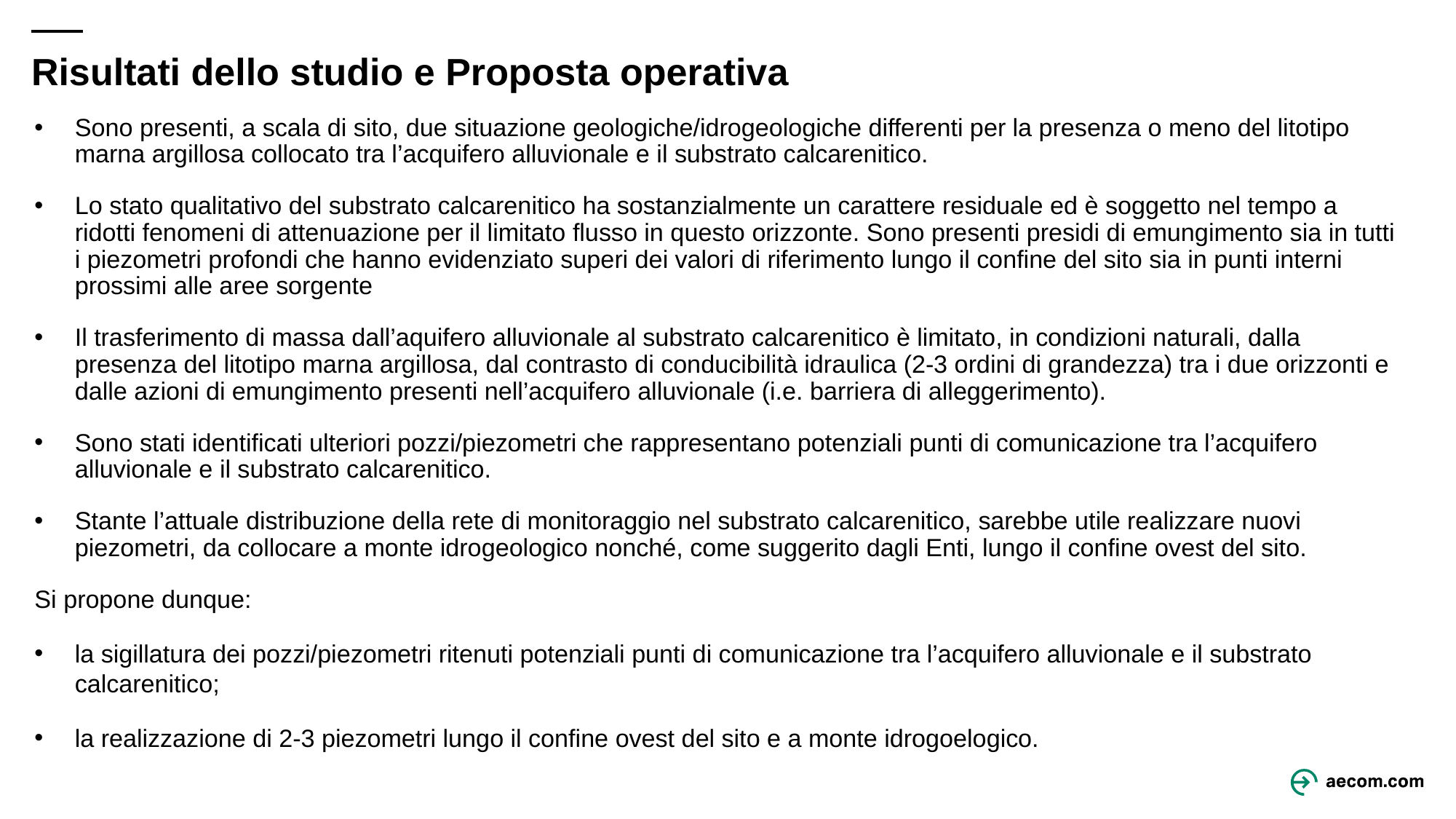

# Risultati dello studio e Proposta operativa
Sono presenti, a scala di sito, due situazione geologiche/idrogeologiche differenti per la presenza o meno del litotipo marna argillosa collocato tra l’acquifero alluvionale e il substrato calcarenitico.
Lo stato qualitativo del substrato calcarenitico ha sostanzialmente un carattere residuale ed è soggetto nel tempo a ridotti fenomeni di attenuazione per il limitato flusso in questo orizzonte. Sono presenti presidi di emungimento sia in tutti i piezometri profondi che hanno evidenziato superi dei valori di riferimento lungo il confine del sito sia in punti interni prossimi alle aree sorgente
Il trasferimento di massa dall’aquifero alluvionale al substrato calcarenitico è limitato, in condizioni naturali, dalla presenza del litotipo marna argillosa, dal contrasto di conducibilità idraulica (2-3 ordini di grandezza) tra i due orizzonti e dalle azioni di emungimento presenti nell’acquifero alluvionale (i.e. barriera di alleggerimento).
Sono stati identificati ulteriori pozzi/piezometri che rappresentano potenziali punti di comunicazione tra l’acquifero alluvionale e il substrato calcarenitico.
Stante l’attuale distribuzione della rete di monitoraggio nel substrato calcarenitico, sarebbe utile realizzare nuovi piezometri, da collocare a monte idrogeologico nonché, come suggerito dagli Enti, lungo il confine ovest del sito.
Si propone dunque:
la sigillatura dei pozzi/piezometri ritenuti potenziali punti di comunicazione tra l’acquifero alluvionale e il substrato calcarenitico;
la realizzazione di 2-3 piezometri lungo il confine ovest del sito e a monte idrogoelogico.